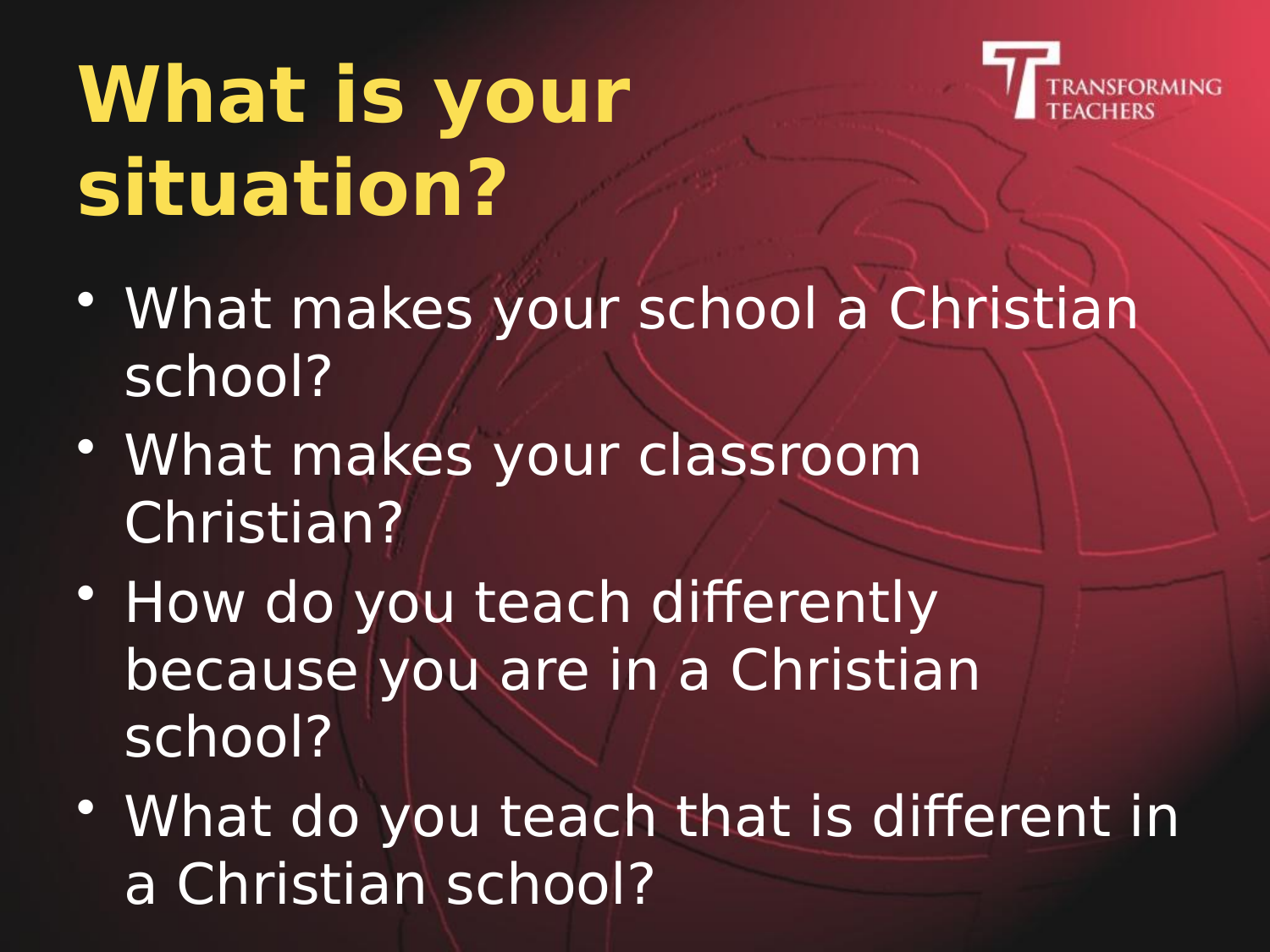

# What is your situation?
What makes your school a Christian school?
What makes your classroom Christian?
How do you teach differently because you are in a Christian school?
What do you teach that is different in a Christian school?